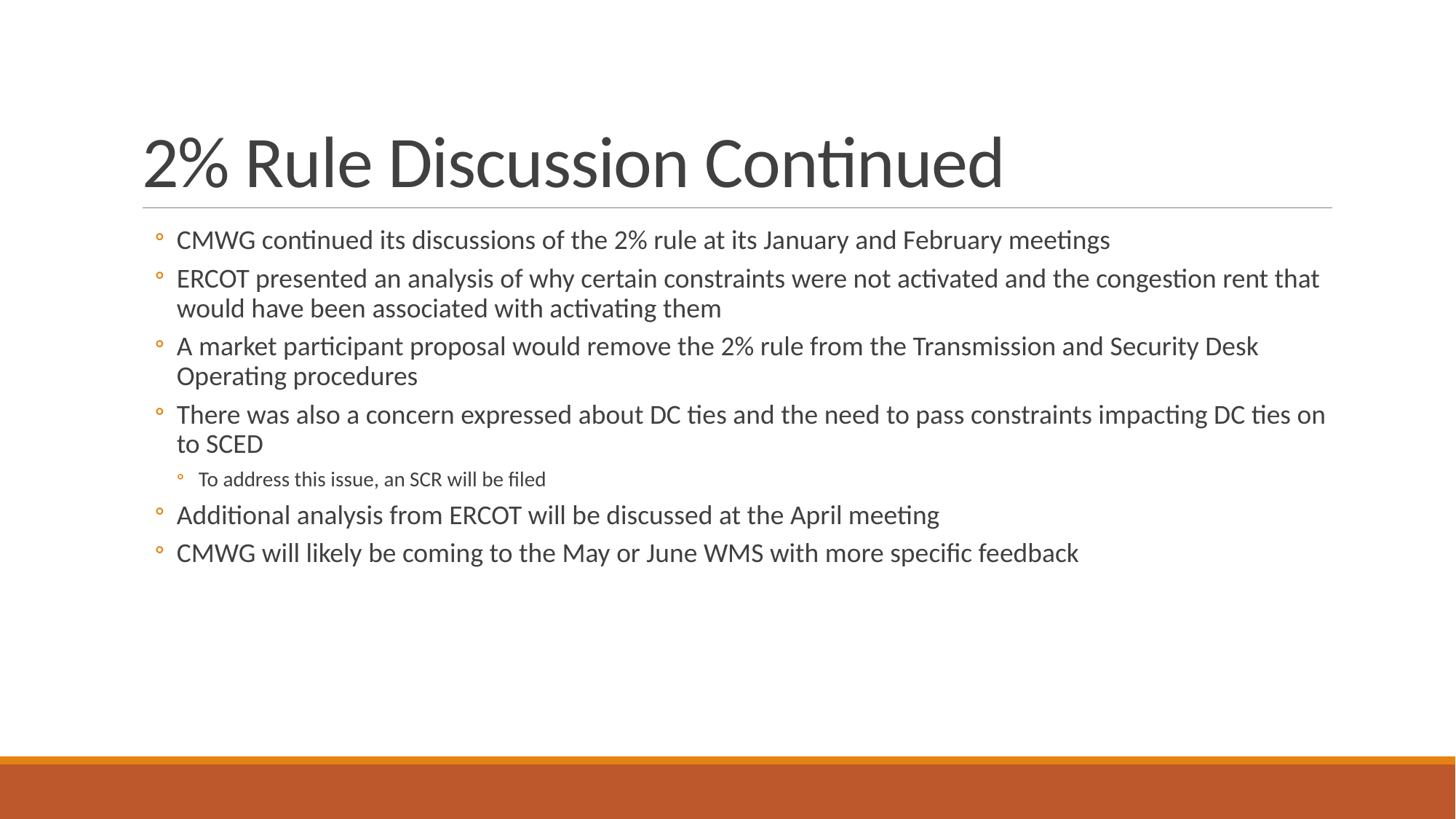

# 2% Rule Discussion Continued
CMWG continued its discussions of the 2% rule at its January and February meetings
ERCOT presented an analysis of why certain constraints were not activated and the congestion rent that would have been associated with activating them
A market participant proposal would remove the 2% rule from the Transmission and Security Desk Operating procedures
There was also a concern expressed about DC ties and the need to pass constraints impacting DC ties on to SCED
To address this issue, an SCR will be filed
Additional analysis from ERCOT will be discussed at the April meeting
CMWG will likely be coming to the May or June WMS with more specific feedback